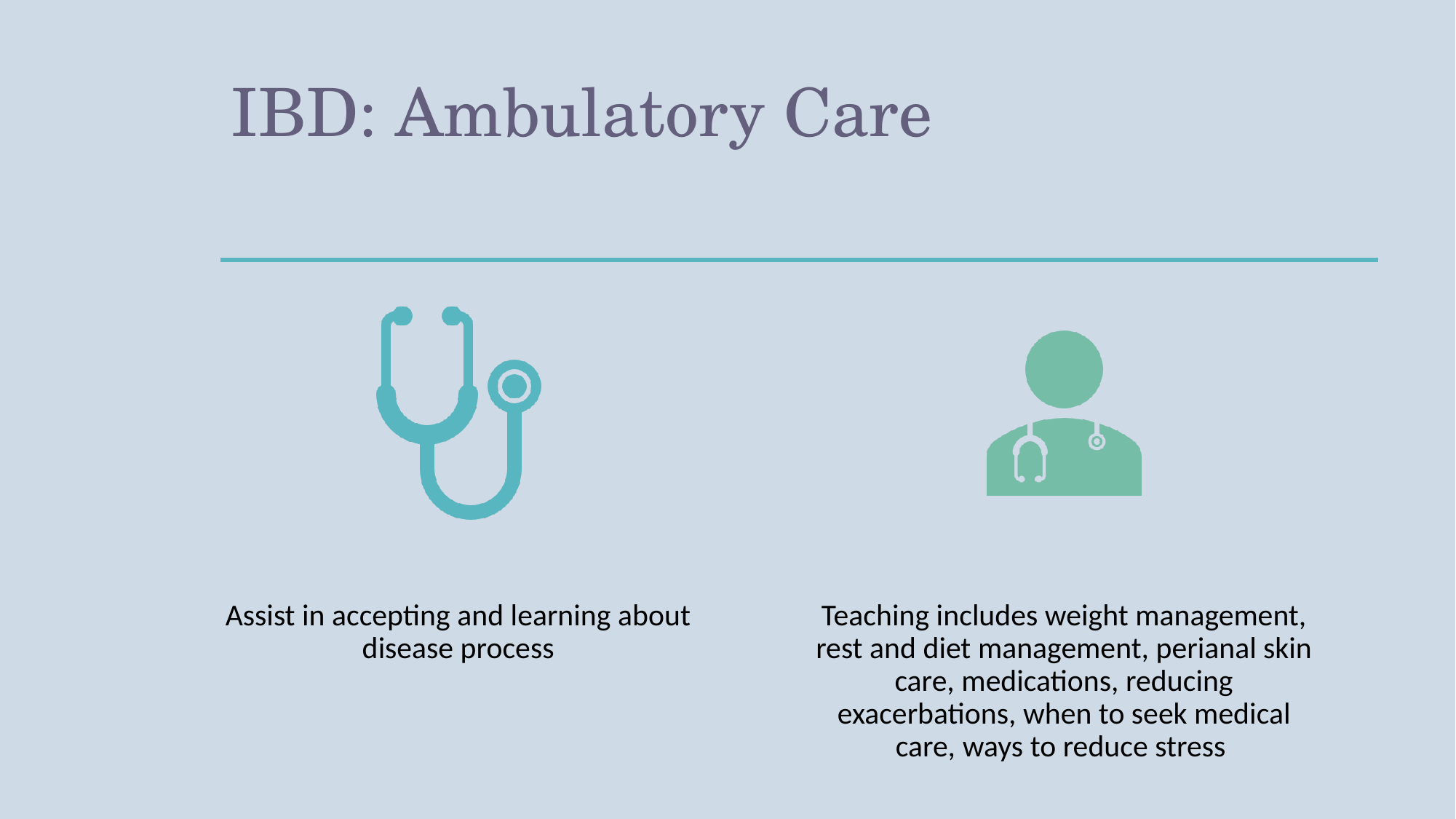

# IBD: Ambulatory Care
Assist in accepting and learning about disease process
Teaching includes weight management, rest and diet management, perianal skin care, medications, reducing exacerbations, when to seek medical care, ways to reduce stress